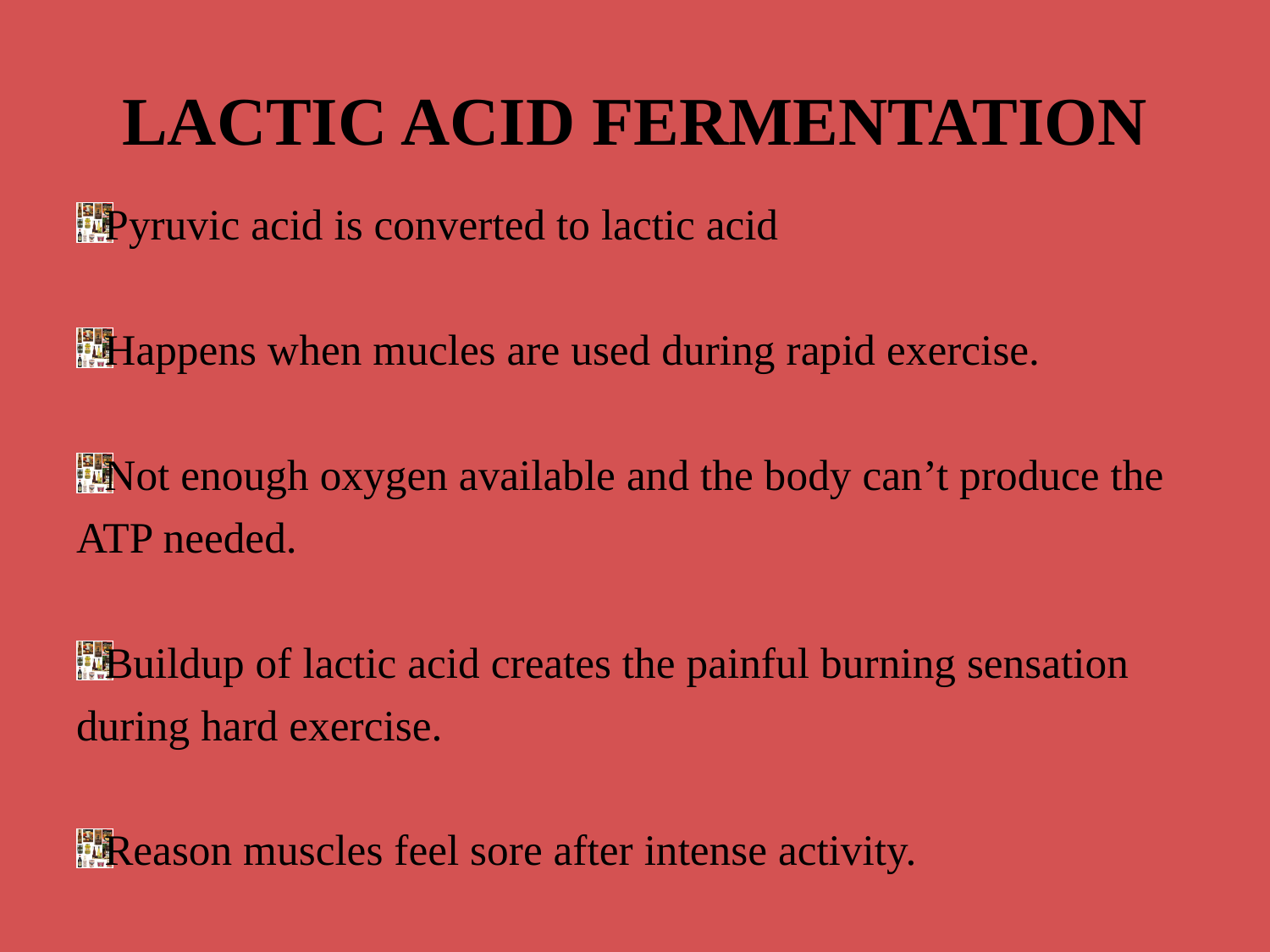

# LACTIC ACID FERMENTATION
Pyruvic acid is converted to lactic acid

Happens when mucles are used during rapid exercise.

Not enough oxygen available and the body can’t produce the ATP needed.

Buildup of lactic acid creates the painful burning sensation during hard exercise.

Reason muscles feel sore after intense activity.